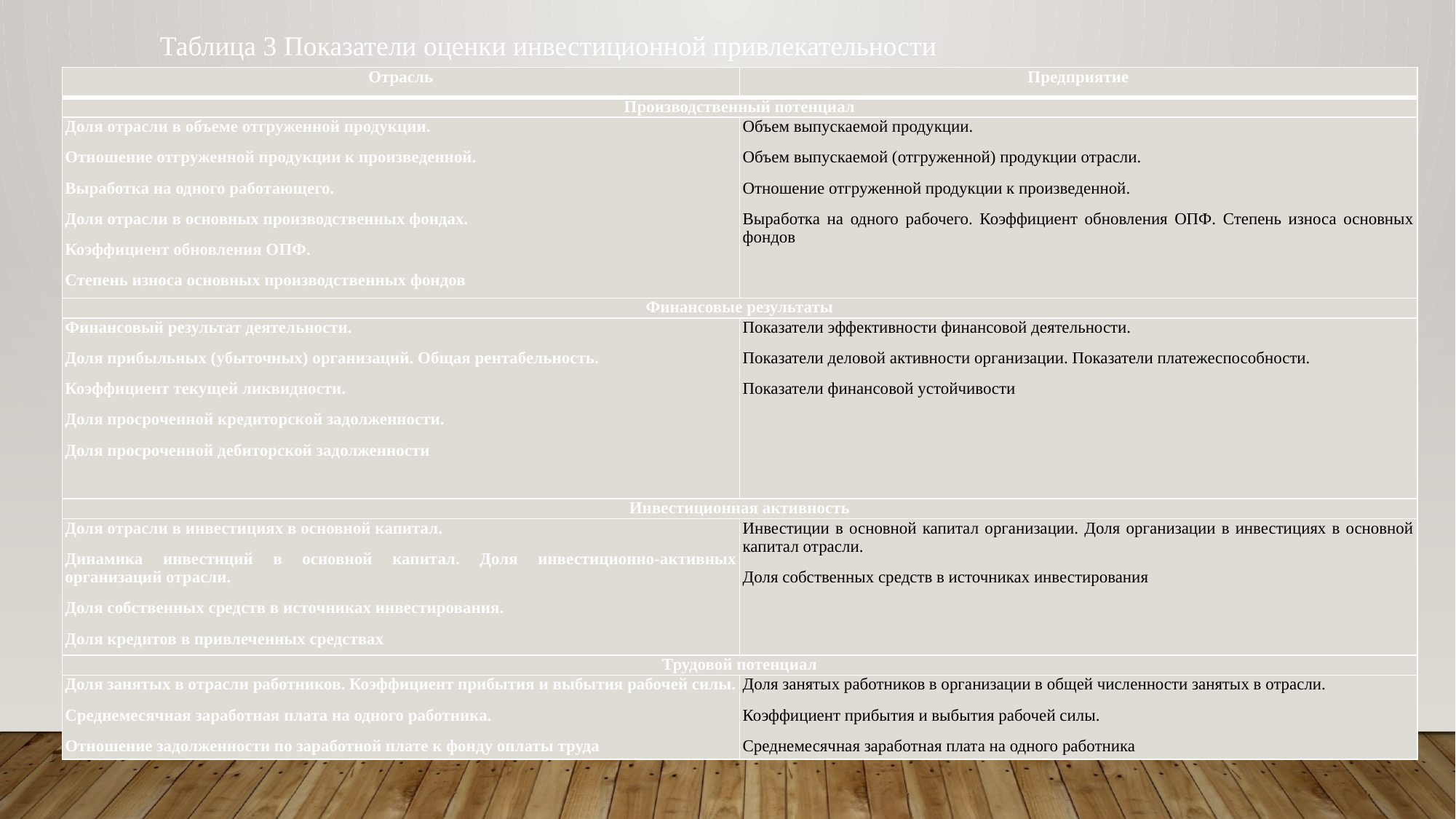

Таблица 3 Показатели оценки инвестиционной привлекательности
| Отрасль | Предприятие |
| --- | --- |
| Производственный потенциал |  |
| Доля отрасли в объеме отгруженной продукции. Отношение отгруженной продукции к произведенной. Выработка на одного работающего. Доля отрасли в основных производственных фондах. Коэффициент обновления ОПФ. Степень износа основных производственных фондов | Объем выпускаемой продукции. Объем выпускаемой (отгруженной) продукции отрасли. Отношение отгруженной продукции к произведенной. Выработка на одного рабочего. Коэффициент обновления ОПФ. Степень износа основных фондов |
| Финансовые результаты |  |
| Финансовый результат деятельности. Доля прибыльных (убыточных) организаций. Общая рентабельность. Коэффициент текущей ликвидности. Доля просроченной кредиторской задолженности. Доля просроченной дебиторской задолженности | Показатели эффективности финансовой деятельности. Показатели деловой активности организации. Показатели платежеспособности. Показатели финансовой устойчивости |
| Инвестиционная активность |  |
| Доля отрасли в инвестициях в основной капитал. Динамика инвестиций в основной капитал. Доля инвестиционно-активных организаций отрасли. Доля собственных средств в источниках инвестирования. Доля кредитов в привлеченных средствах | Инвестиции в основной капитал организации. Доля организации в инвестициях в основной капитал отрасли. Доля собственных средств в источниках инвестирования |
| Трудовой потенциал |  |
| Доля занятых в отрасли работников. Коэффициент прибытия и выбытия рабочей силы. Среднемесячная заработная плата на одного работника. Отношение задолженности по заработной плате к фонду оплаты труда | Доля занятых работников в организации в общей численности занятых в отрасли. Коэффициент прибытия и выбытия рабочей силы. Среднемесячная заработная плата на одного работника |